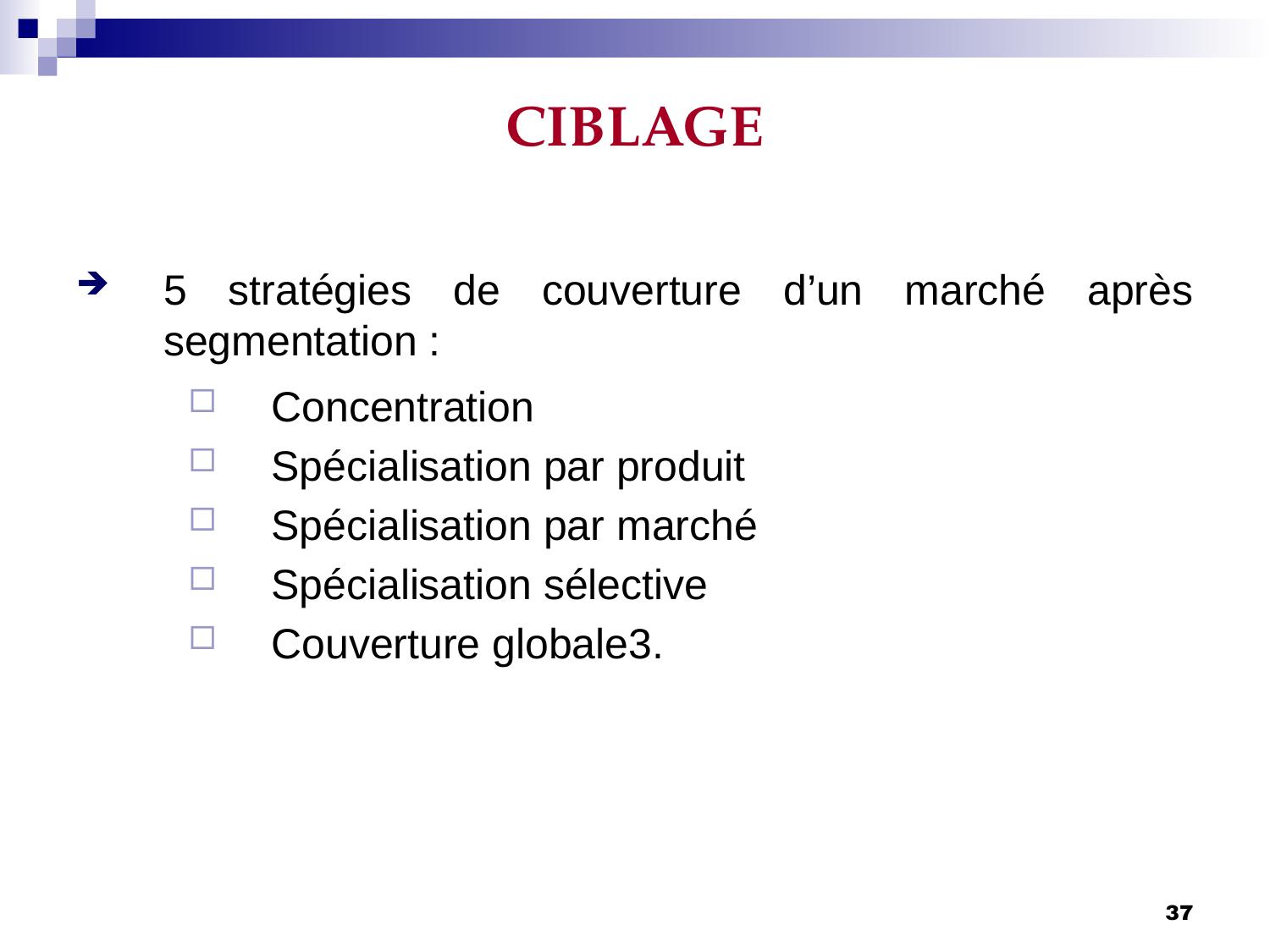

# CIBLAGE
5 stratégies de couverture d’un marché après segmentation :

Concentration
Spécialisation par produit
Spécialisation par marché
Spécialisation sélective
Couverture globale3.
37